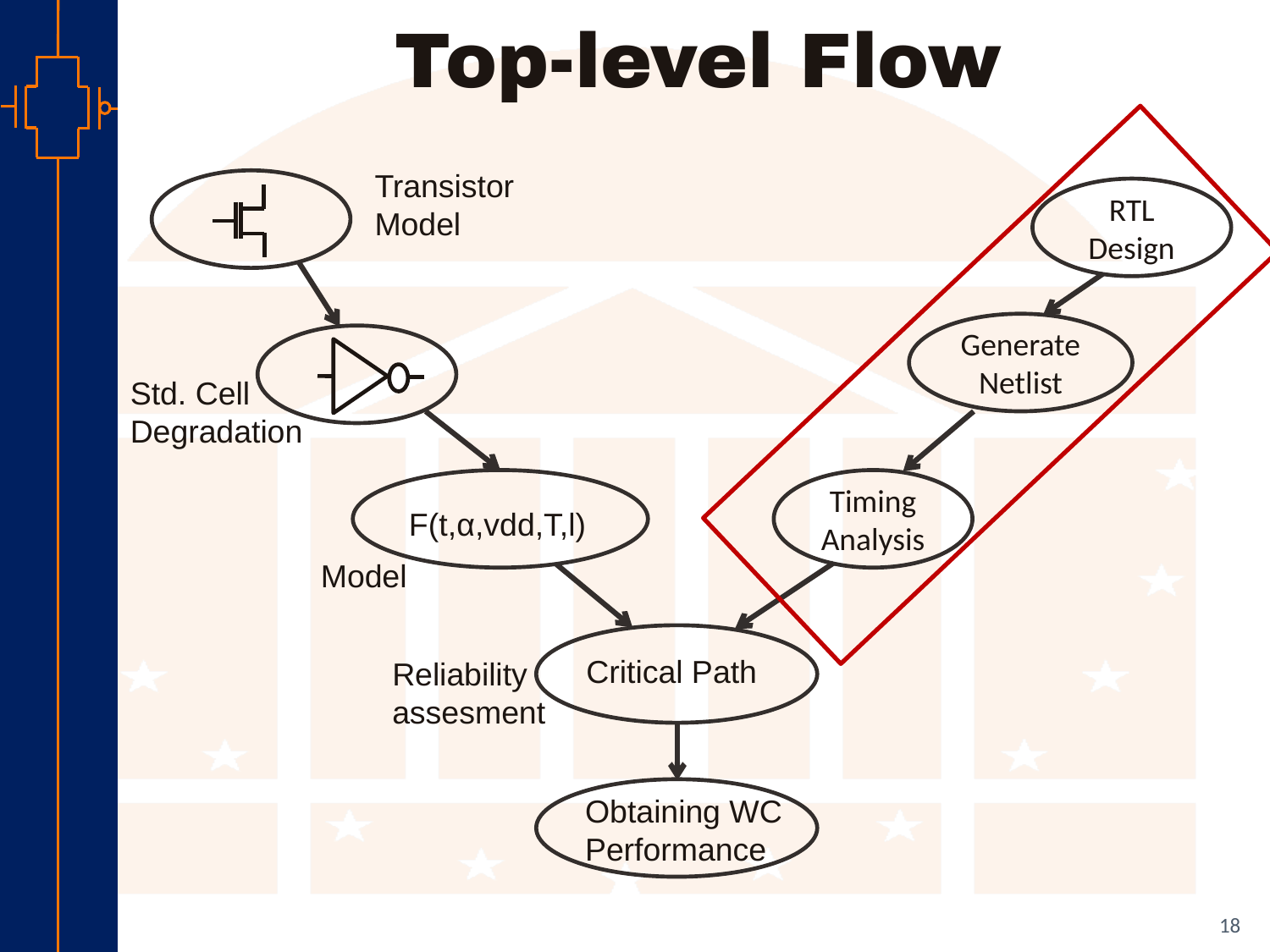

# Top-level Flow

Transistor Model

RTL Design
Generate Netlist

Std. Cell Degradation

Timing Analysis
F(t,α,vdd,T,l)
Model

Critical Path
Reliability assesment

Obtaining WC Performance
18